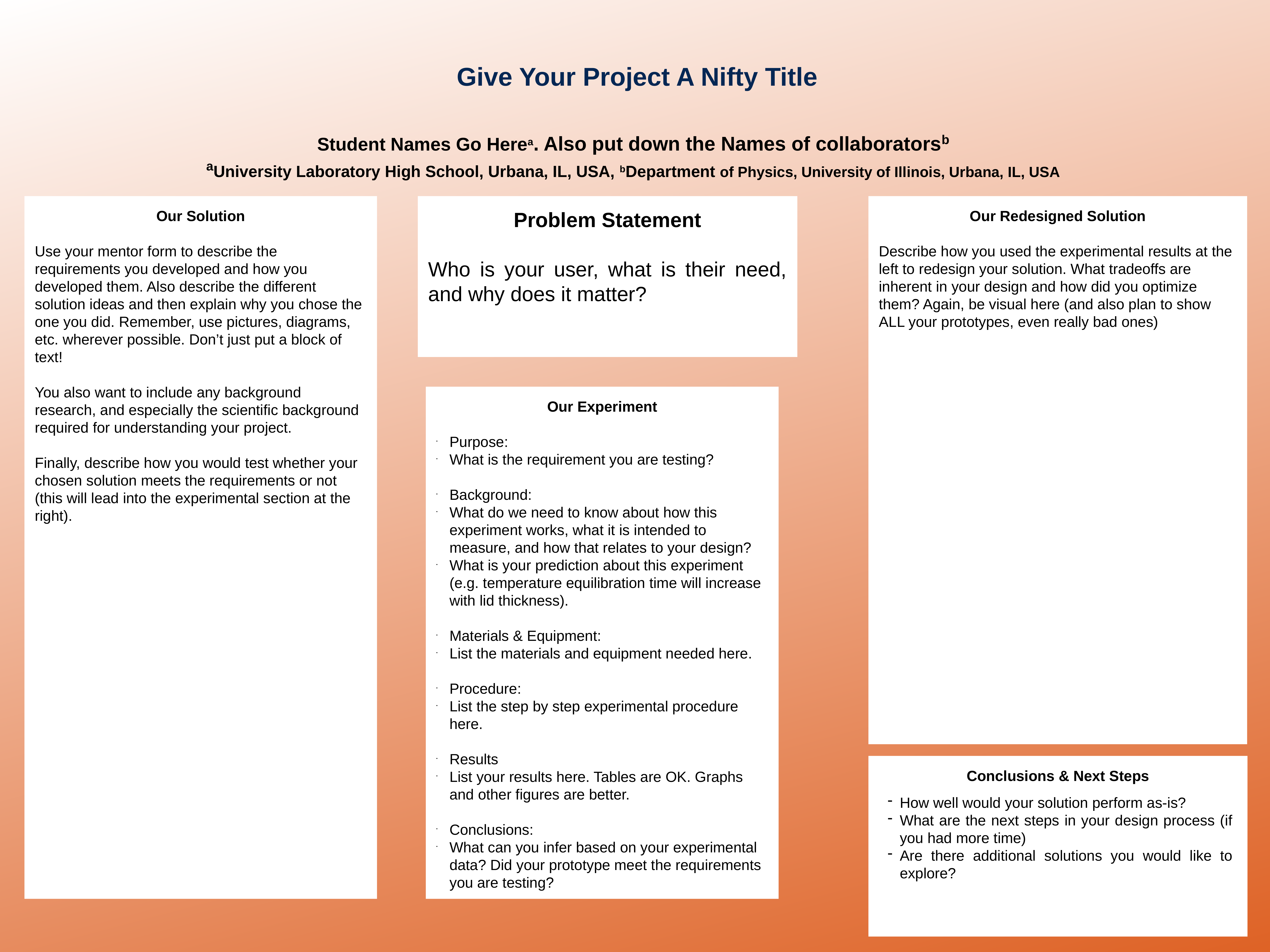

Give Your Project A Nifty Title
Student Names Go Herea. Also put down the Names of collaboratorsb
aUniversity Laboratory High School, Urbana, IL, USA, bDepartment of Physics, University of Illinois, Urbana, IL, USA
Our Solution

Use your mentor form to describe the requirements you developed and how you developed them. Also describe the different solution ideas and then explain why you chose the one you did. Remember, use pictures, diagrams, etc. wherever possible. Don’t just put a block of text!

You also want to include any background research, and especially the scientific background required for understanding your project.

Finally, describe how you would test whether your chosen solution meets the requirements or not (this will lead into the experimental section at the right).
Problem Statement

Who is your user, what is their need, and why does it matter?
Our Redesigned Solution

Describe how you used the experimental results at the left to redesign your solution. What tradeoffs are inherent in your design and how did you optimize them? Again, be visual here (and also plan to show ALL your prototypes, even really bad ones)
Our Experiment

Purpose:
What is the requirement you are testing?

Background:
What do we need to know about how this experiment works, what it is intended to measure, and how that relates to your design?
What is your prediction about this experiment (e.g. temperature equilibration time will increase with lid thickness).

Materials & Equipment:
List the materials and equipment needed here.

Procedure:
List the step by step experimental procedure here.

Results
List your results here. Tables are OK. Graphs and other figures are better.

Conclusions:
What can you infer based on your experimental data? Did your prototype meet the requirements you are testing?

Conclusions & Next Steps
How well would your solution perform as-is?
What are the next steps in your design process (if you had more time)
Are there additional solutions you would like to explore?